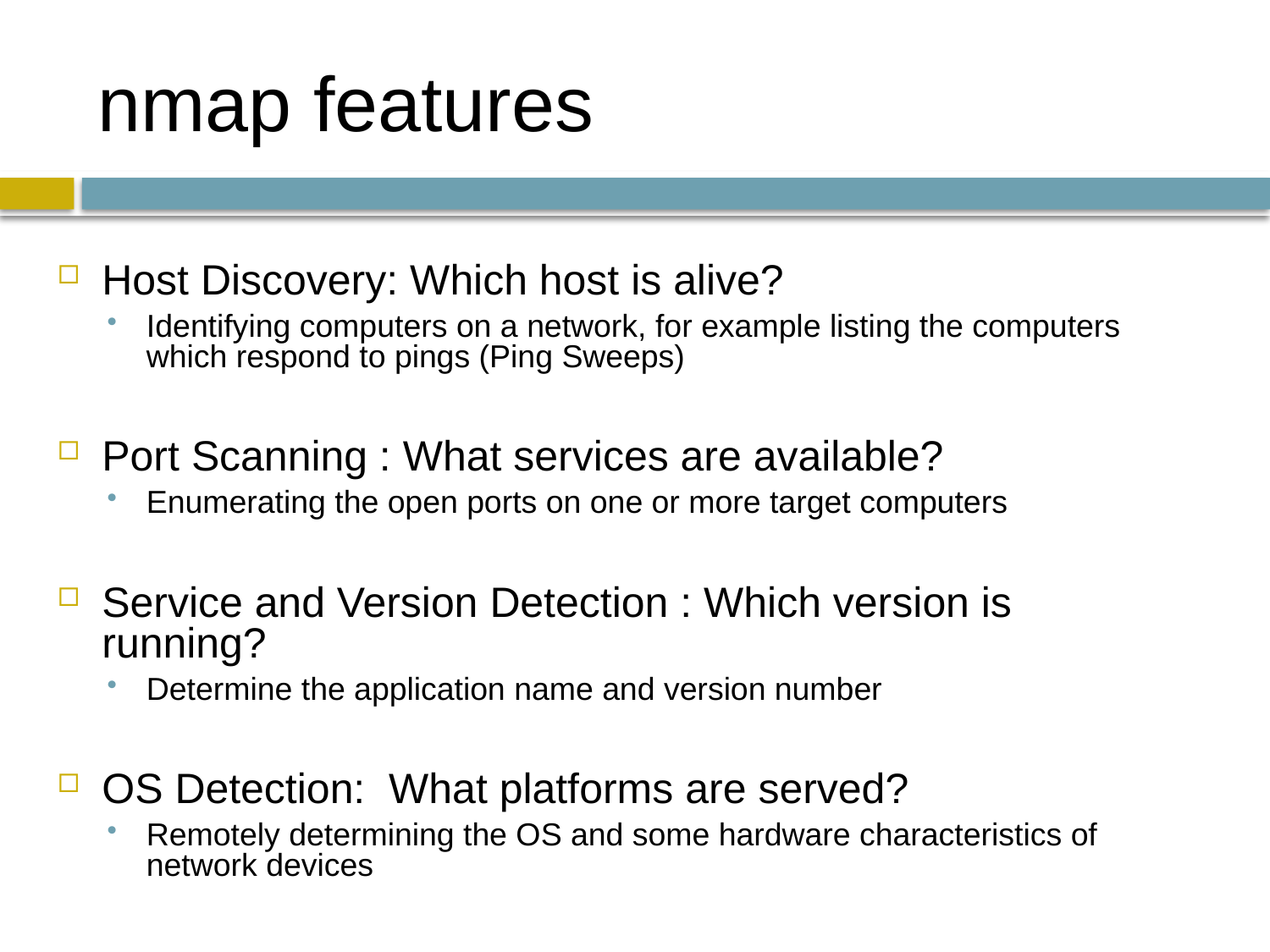

# nmap features
Host Discovery: Which host is alive?
Identifying computers on a network, for example listing the computers which respond to pings (Ping Sweeps)

Port Scanning : What services are available?
Enumerating the open ports on one or more target computers

Service and Version Detection : Which version is running?
Determine the application name and version number

OS Detection:  What platforms are served?
Remotely determining the OS and some hardware characteristics of network devices